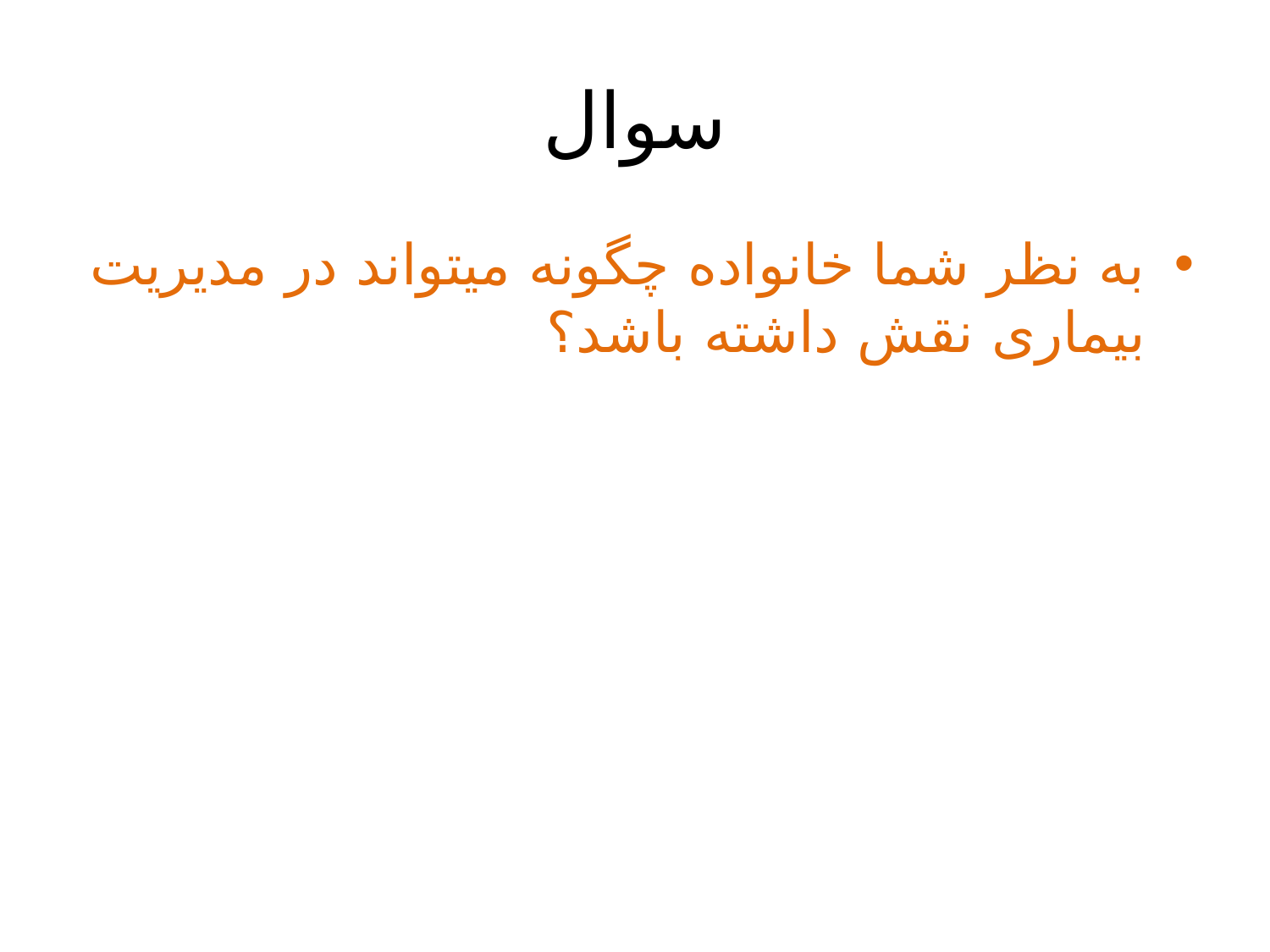

# سوال
به نظر شما خانواده چگونه میتواند در مدیریت بیماری نقش داشته باشد؟